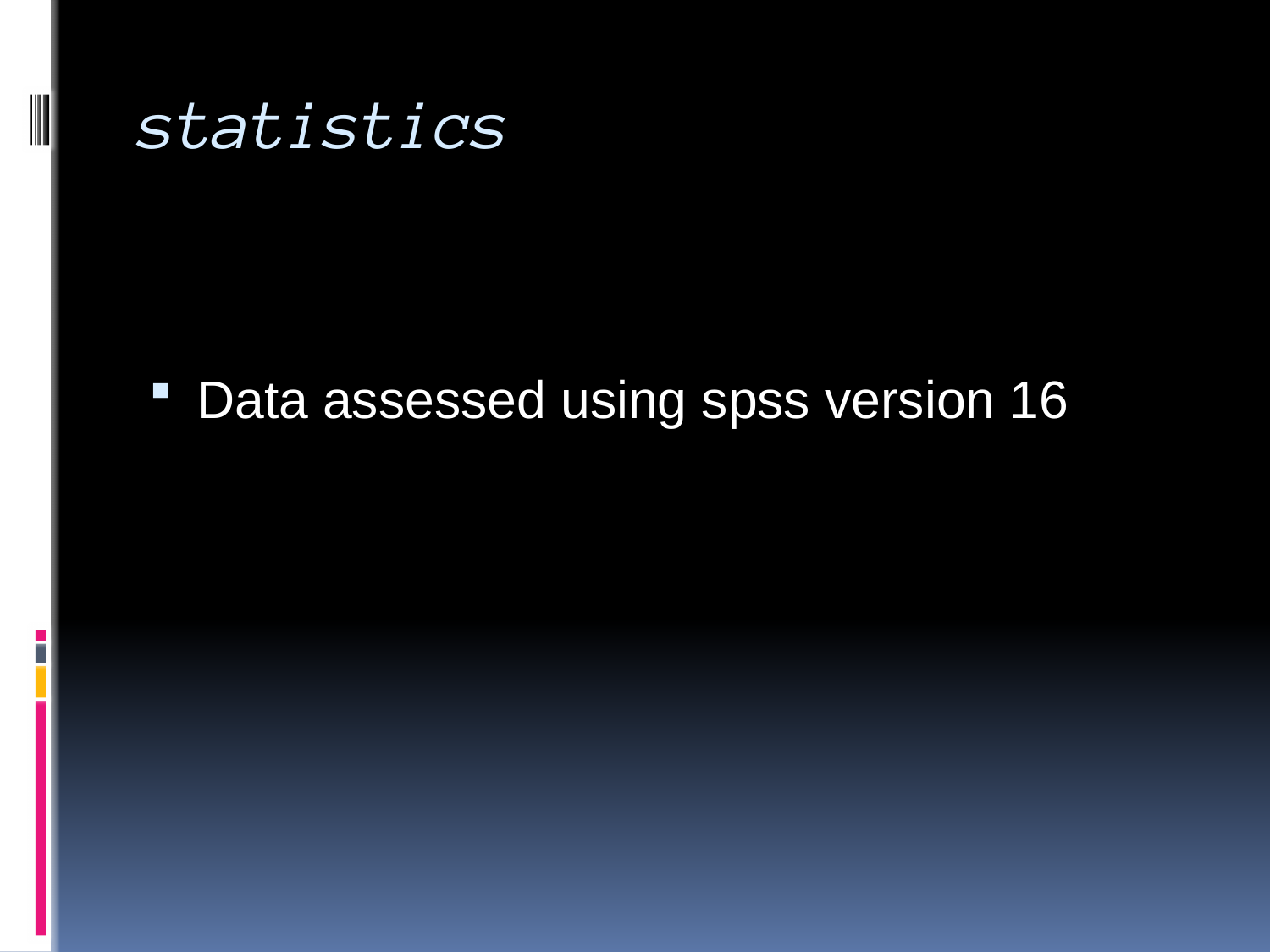

# statistics
Data assessed using spss version 16